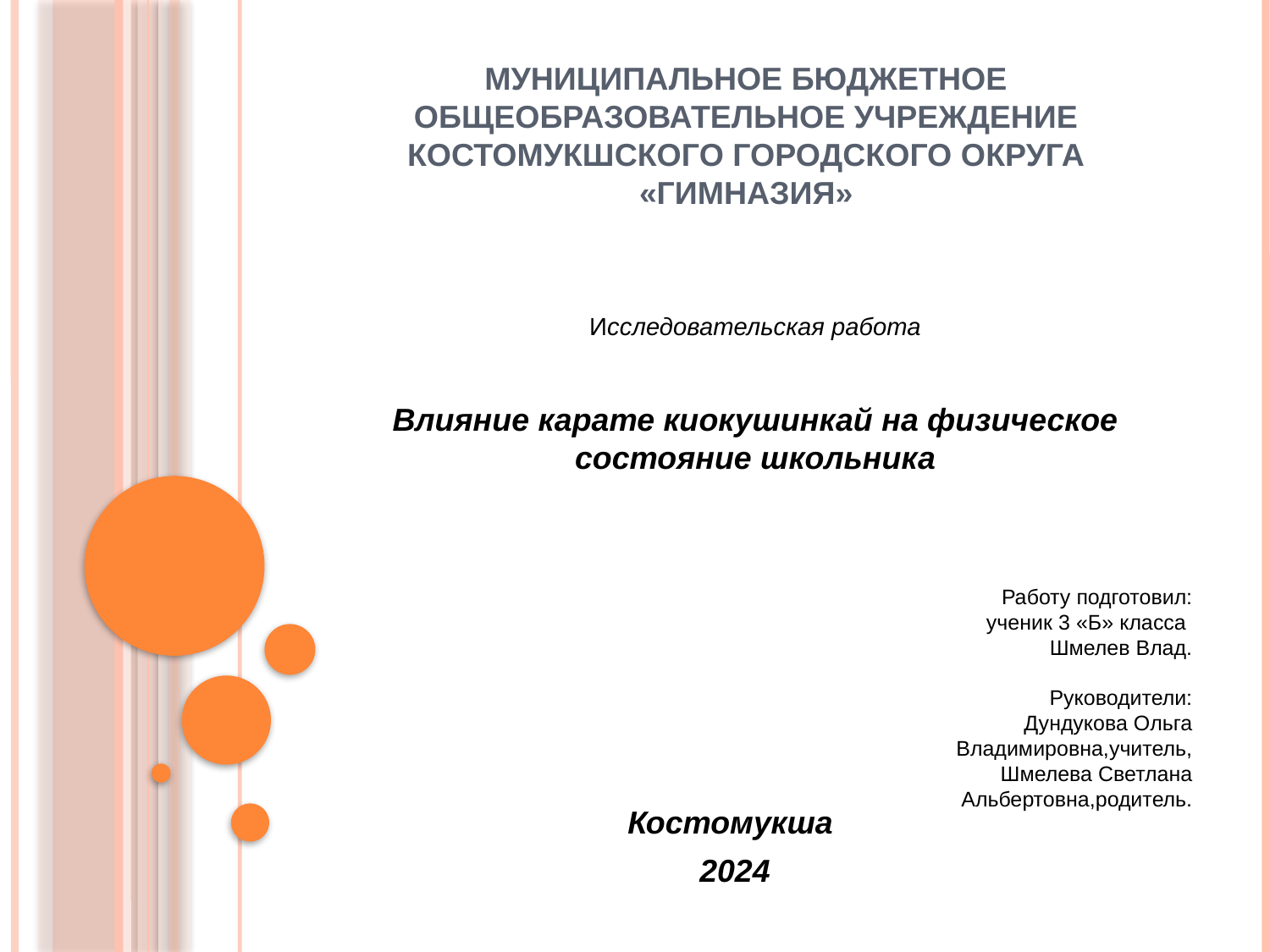

# Муниципальное бюджетное общеобразовательное учреждение Костомукшского городского округа «Гимназия»
Исследовательская работа

Влияние карате киокушинкай на физическое состояние школьника
Работу подготовил:
ученик 3 «Б» класса
Шмелев Влад.

Руководители:
Дундукова Ольга Владимировна,учитель,
Шмелева Светлана Альбертовна,родитель.
Костомукша
2024